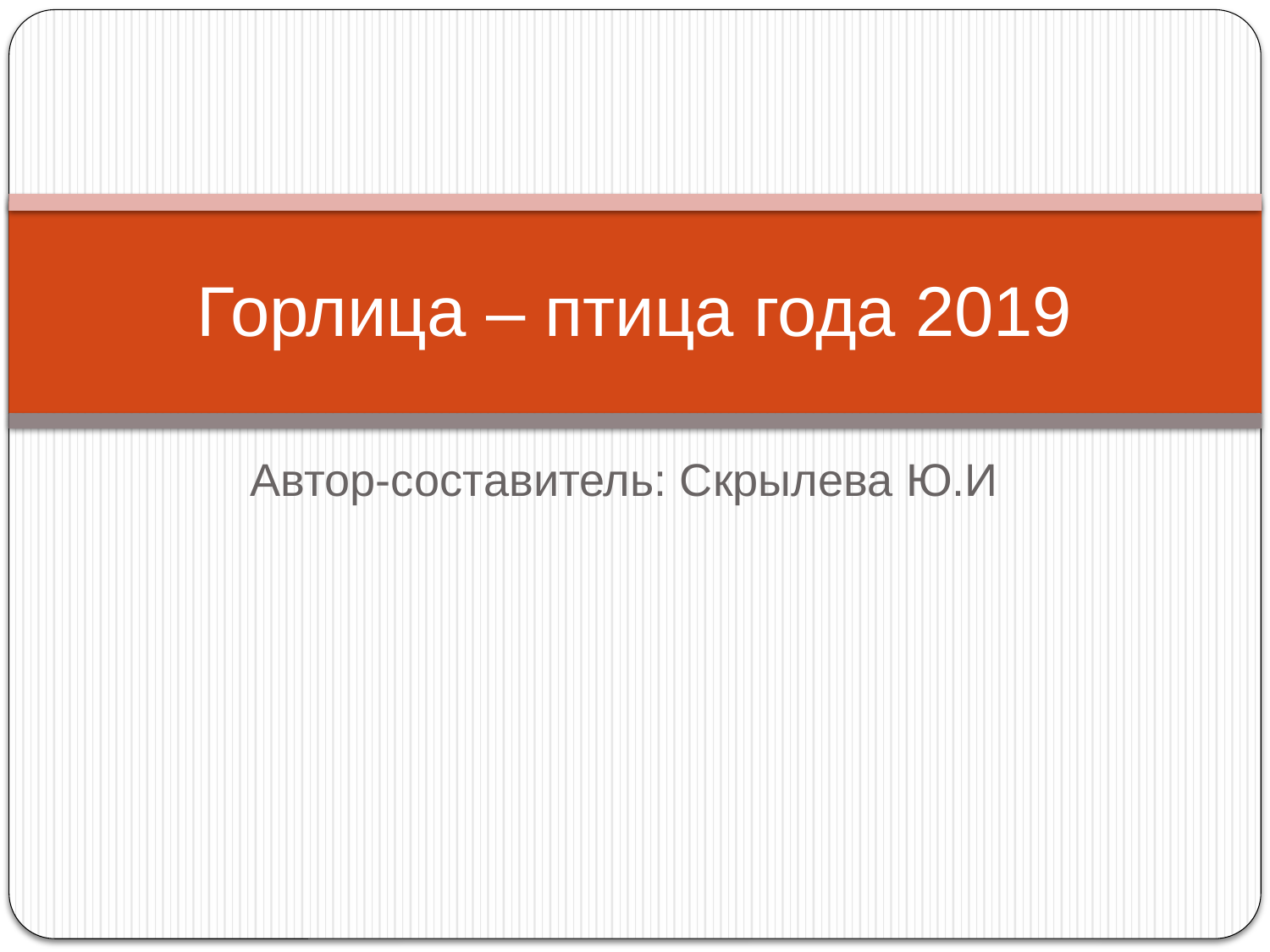

# Горлица – птица года 2019
Автор-составитель: Скрылева Ю.И